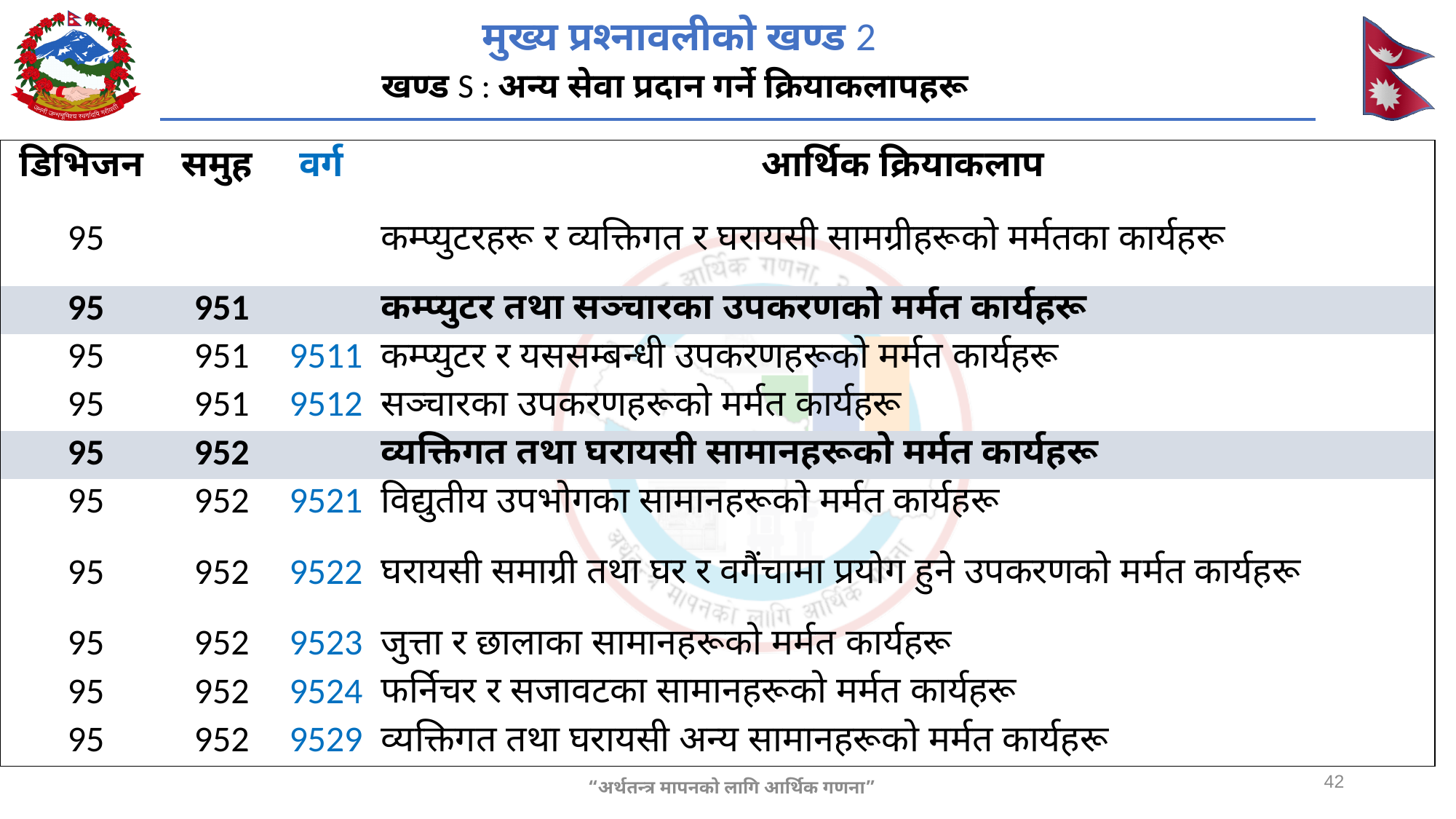

# मुख्य प्रश्नावलीको खण्ड 2 खण्ड S : अन्य सेवा प्रदान गर्ने क्रियाकलापहरू
| डिभिजन | समुह | वर्ग | आर्थिक क्रियाकलाप |
| --- | --- | --- | --- |
| 95 |  |  | कम्प्युटरहरू र व्यक्तिगत र घरायसी सामग्रीहरूको मर्मतका कार्यहरू |
| 95 | 951 |  | कम्प्युटर तथा सञ्चारका उपकरणको मर्मत कार्यहरू |
| 95 | 951 | 9511 | कम्प्युटर र यससम्बन्धी उपकरणहरूको मर्मत कार्यहरू |
| 95 | 951 | 9512 | सञ्चारका उपकरणहरूको मर्मत कार्यहरू |
| 95 | 952 |  | व्यक्तिगत तथा घरायसी सामानहरूको मर्मत कार्यहरू |
| 95 | 952 | 9521 | विद्युतीय उपभोगका सामानहरूको मर्मत कार्यहरू |
| 95 | 952 | 9522 | घरायसी समाग्री तथा घर र वगैंचामा प्रयोग हुने उपकरणको मर्मत कार्यहरू |
| 95 | 952 | 9523 | जुत्ता र छालाका सामानहरूको मर्मत कार्यहरू |
| 95 | 952 | 9524 | फर्निचर र सजावटका सामानहरूको मर्मत कार्यहरू |
| 95 | 952 | 9529 | व्यक्तिगत तथा घरायसी अन्य सामानहरूको मर्मत कार्यहरू |
42
“अर्थतन्त्र मापनको लागि आर्थिक गणना”